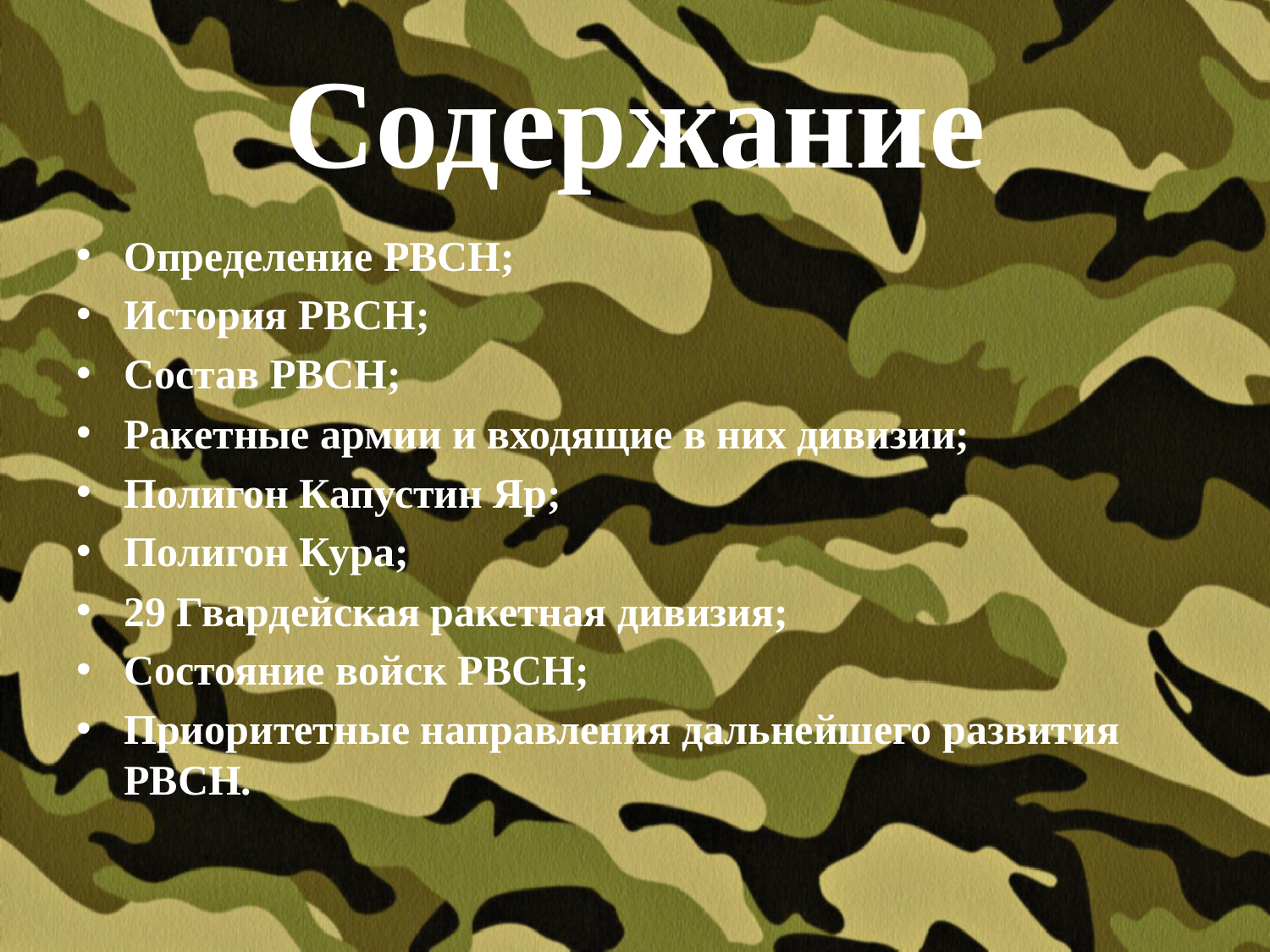

# Содержание
Определение РВСН;
История РВСН;
Состав РВСН;
Ракетные армии и входящие в них дивизии;
Полигон Капустин Яр;
Полигон Кура;
29 Гвардейская ракетная дивизия;
Состояние войск РВСН;
Приоритетные направления дальнейшего развития РВСН.